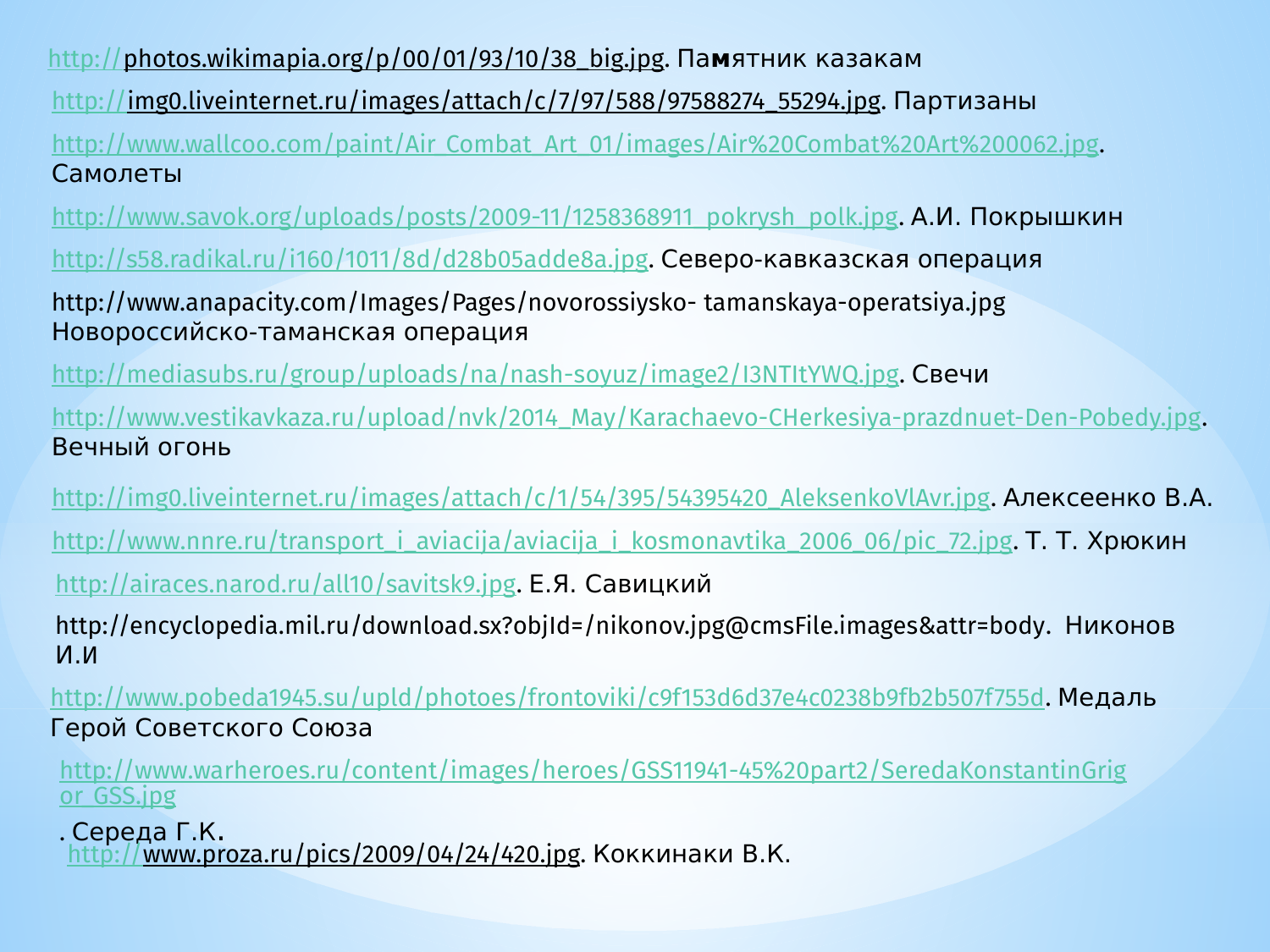

http://photos.wikimapia.org/p/00/01/93/10/38_big.jpg. Памятник казакам
http://img0.liveinternet.ru/images/attach/c/7/97/588/97588274_55294.jpg. Партизаны
http://www.wallcoo.com/paint/Air_Combat_Art_01/images/Air%20Combat%20Art%200062.jpg. Самолеты
http://www.savok.org/uploads/posts/2009-11/1258368911_pokrysh_polk.jpg. А.И. Покрышкин
http://s58.radikal.ru/i160/1011/8d/d28b05adde8a.jpg. Северо-кавказская операция
http://www.anapacity.com/Images/Pages/novorossiysko- tamanskaya-operatsiya.jpg  Новороссийско-таманская операция
http://mediasubs.ru/group/uploads/na/nash-soyuz/image2/I3NTItYWQ.jpg. Свечи
http://www.vestikavkaza.ru/upload/nvk/2014_May/Karachaevo-CHerkesiya-prazdnuet-Den-Pobedy.jpg. Вечный огонь
http://img0.liveinternet.ru/images/attach/c/1/54/395/54395420_AleksenkoVlAvr.jpg. Алексеенко В.А.
http://www.nnre.ru/transport_i_aviacija/aviacija_i_kosmonavtika_2006_06/pic_72.jpg. Т. Т. Хрюкин
http://airaces.narod.ru/all10/savitsk9.jpg. Е.Я. Савицкий
http://encyclopedia.mil.ru/download.sx?objId=/nikonov.jpg@cmsFile.images&attr=body.  Никонов И.И
http://www.pobeda1945.su/upld/photoes/frontoviki/c9f153d6d37e4c0238b9fb2b507f755d. Медаль Герой Советского Союза
http://www.warheroes.ru/content/images/heroes/GSS11941-45%20part2/SeredaKonstantinGrigor_GSS.jpg. Середа Г.К.
http://www.proza.ru/pics/2009/04/24/420.jpg. Коккинаки В.К.